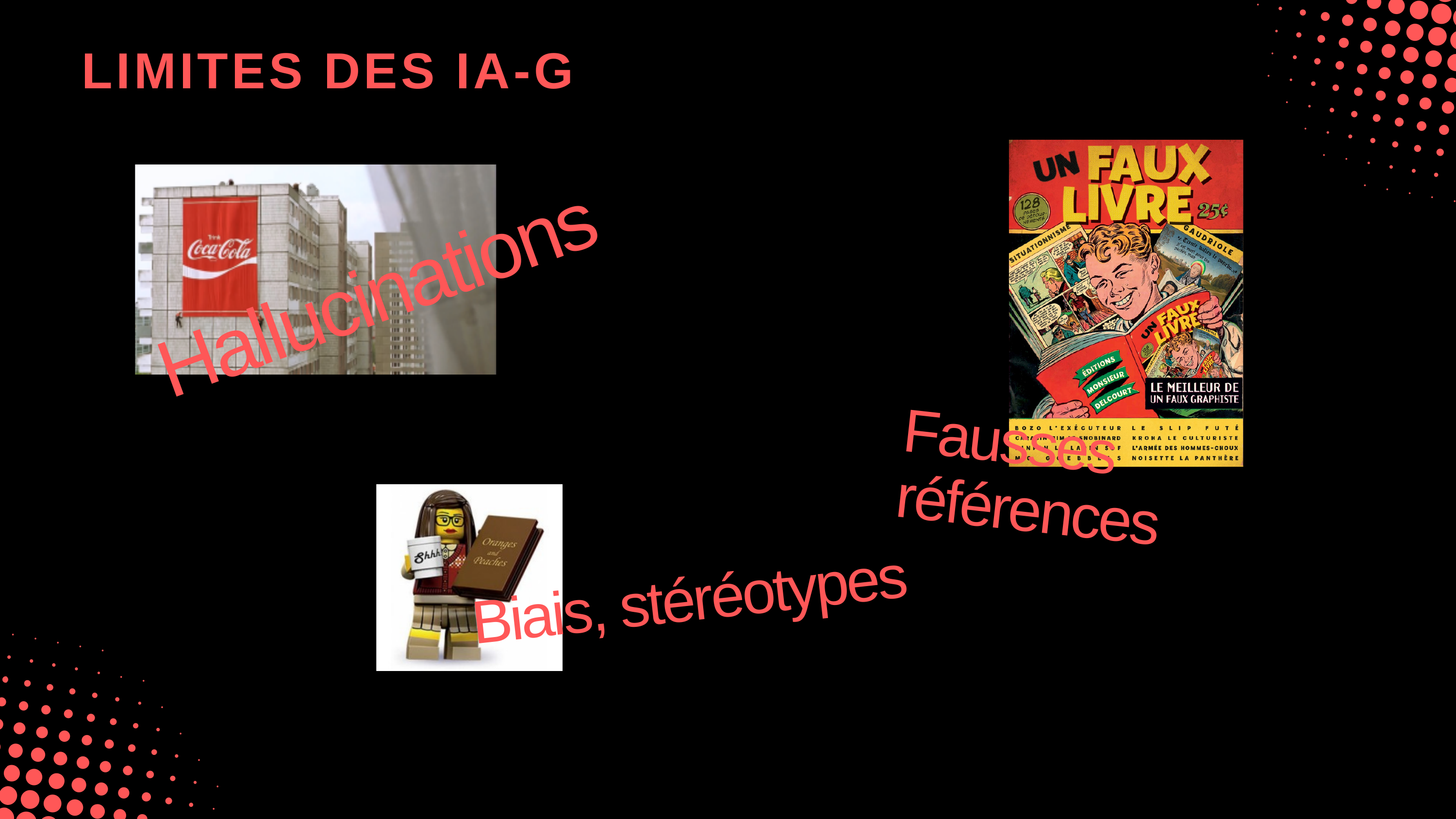

LIMITES DES IA-G

Hallucinations
Fausses références

Biais, stéréotypes